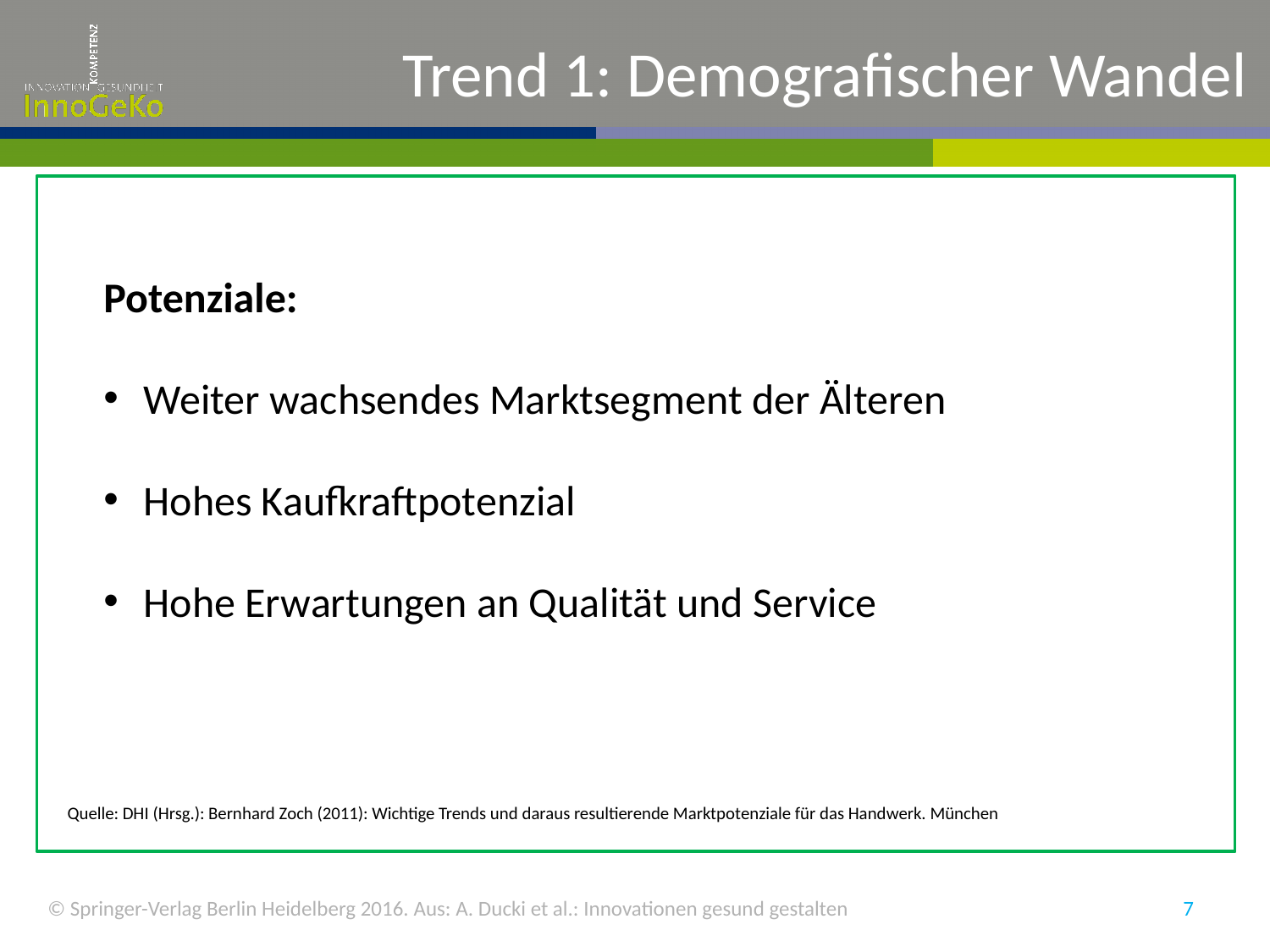

# Trend 1: Demografischer Wandel
Potenziale:
Weiter wachsendes Marktsegment der Älteren
Hohes Kaufkraftpotenzial
Hohe Erwartungen an Qualität und Service

Quelle: DHI (Hrsg.): Bernhard Zoch (2011): Wichtige Trends und daraus resultierende Marktpotenziale für das Handwerk. München

© Springer-Verlag Berlin Heidelberg 2016. Aus: A. Ducki et al.: Innovationen gesund gestalten

7